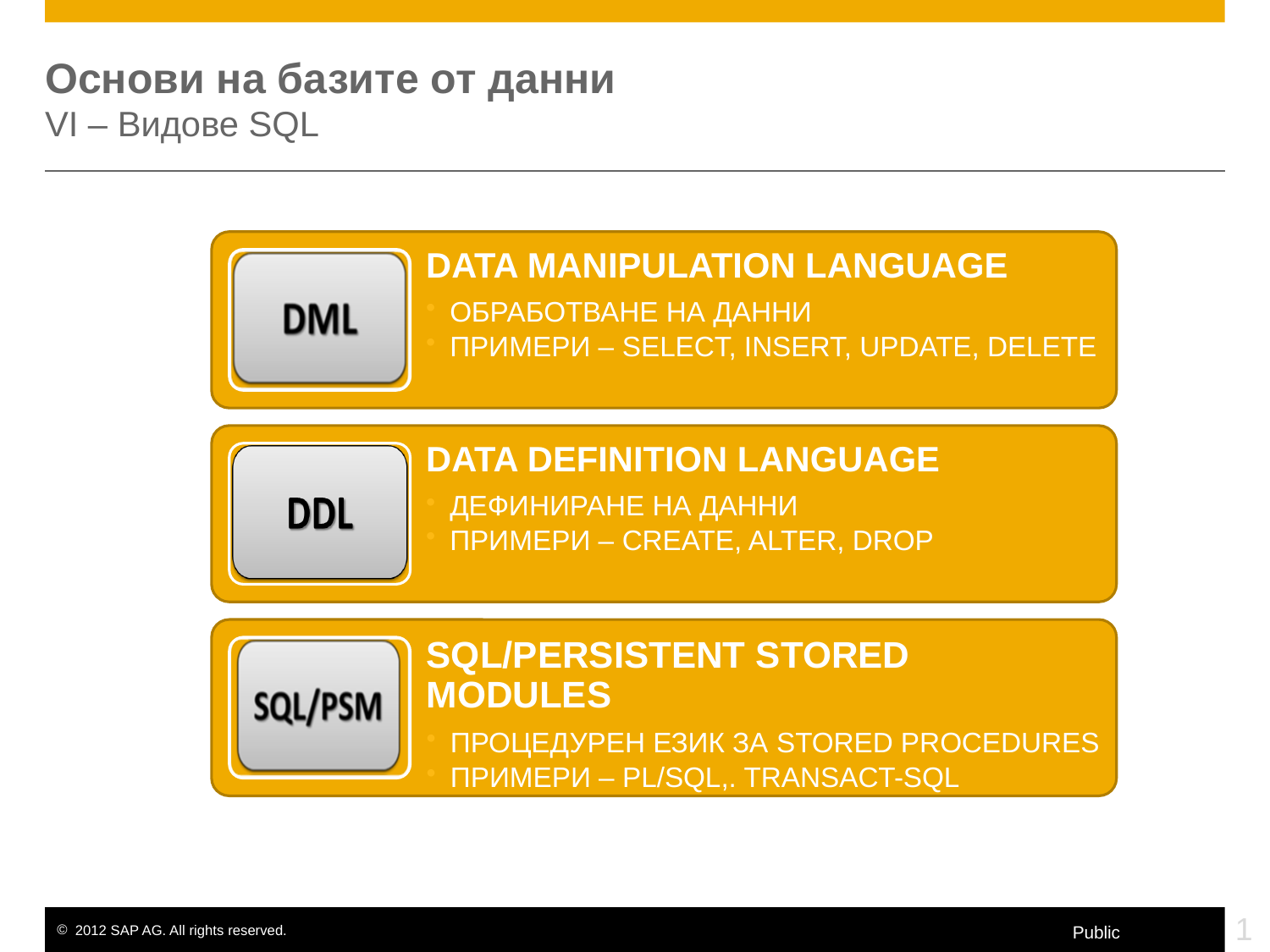

# Основи на базите от данни VI – Видове SQL
DATA MANIPULATION LANGUAGE
ОБРАБОТВАНЕ НА ДАННИ
ПРИМЕРИ – SELECT, INSERT, UPDATE, DELETE
DATA DEFINITION LANGUAGE
ДЕФИНИРАНЕ НА ДАННИ
ПРИМЕРИ – CREATE, ALTER, DROP
SQL/PERSISTENT STORED MODULES
ПРОЦЕДУРЕН ЕЗИК ЗА STORED PROCEDURES
ПРИМЕРИ – PL/SQL,. TRANSACT-SQL
1